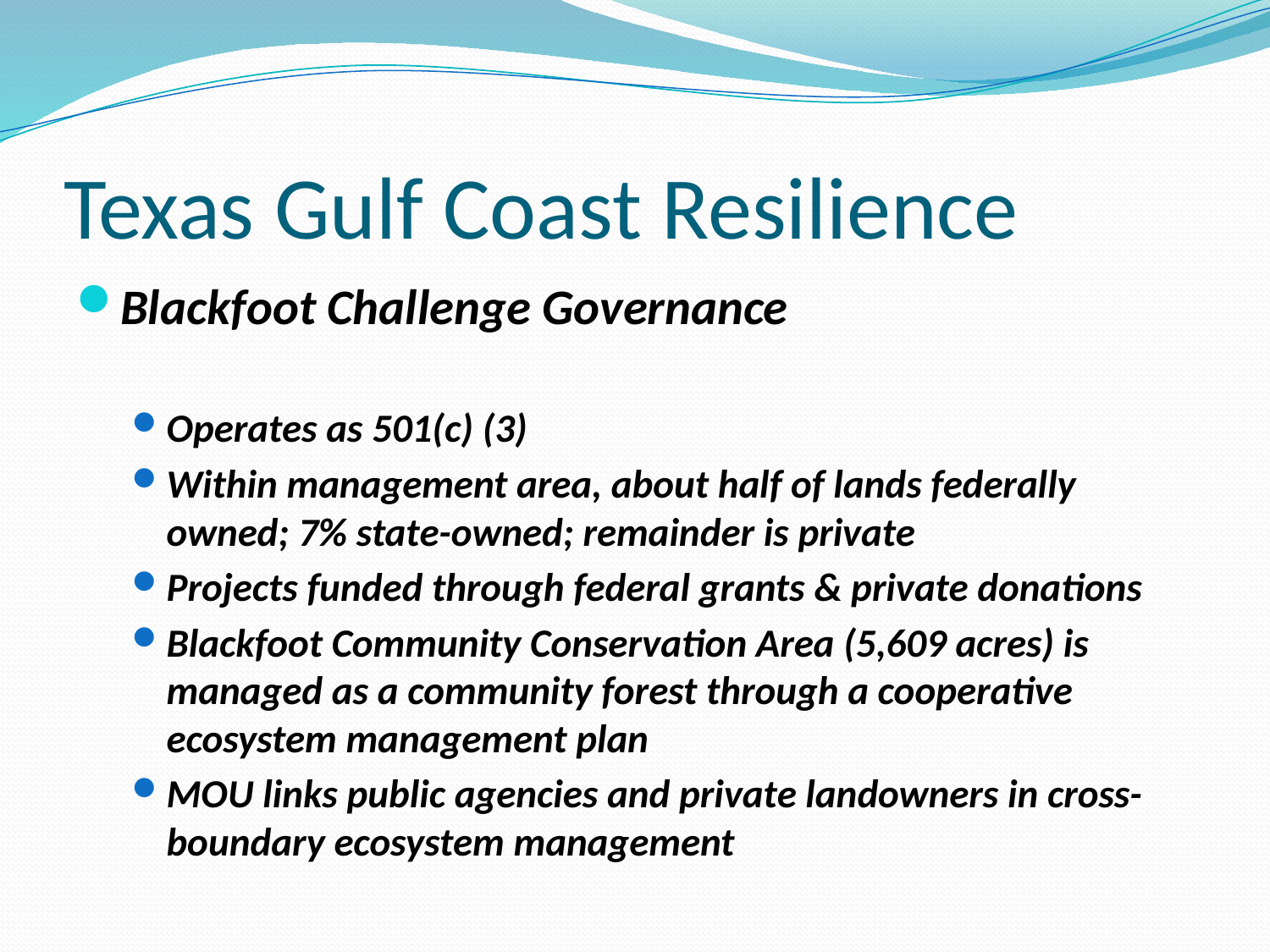

# Texas Gulf Coast Resilience
Blackfoot Challenge Governance

Operates as 501(c) (3)
Within management area, about half of lands federally owned; 7% state-owned; remainder is private
Projects funded through federal grants & private donations
Blackfoot Community Conservation Area (5,609 acres) is managed as a community forest through a cooperative ecosystem management plan
MOU links public agencies and private landowners in cross-boundary ecosystem management